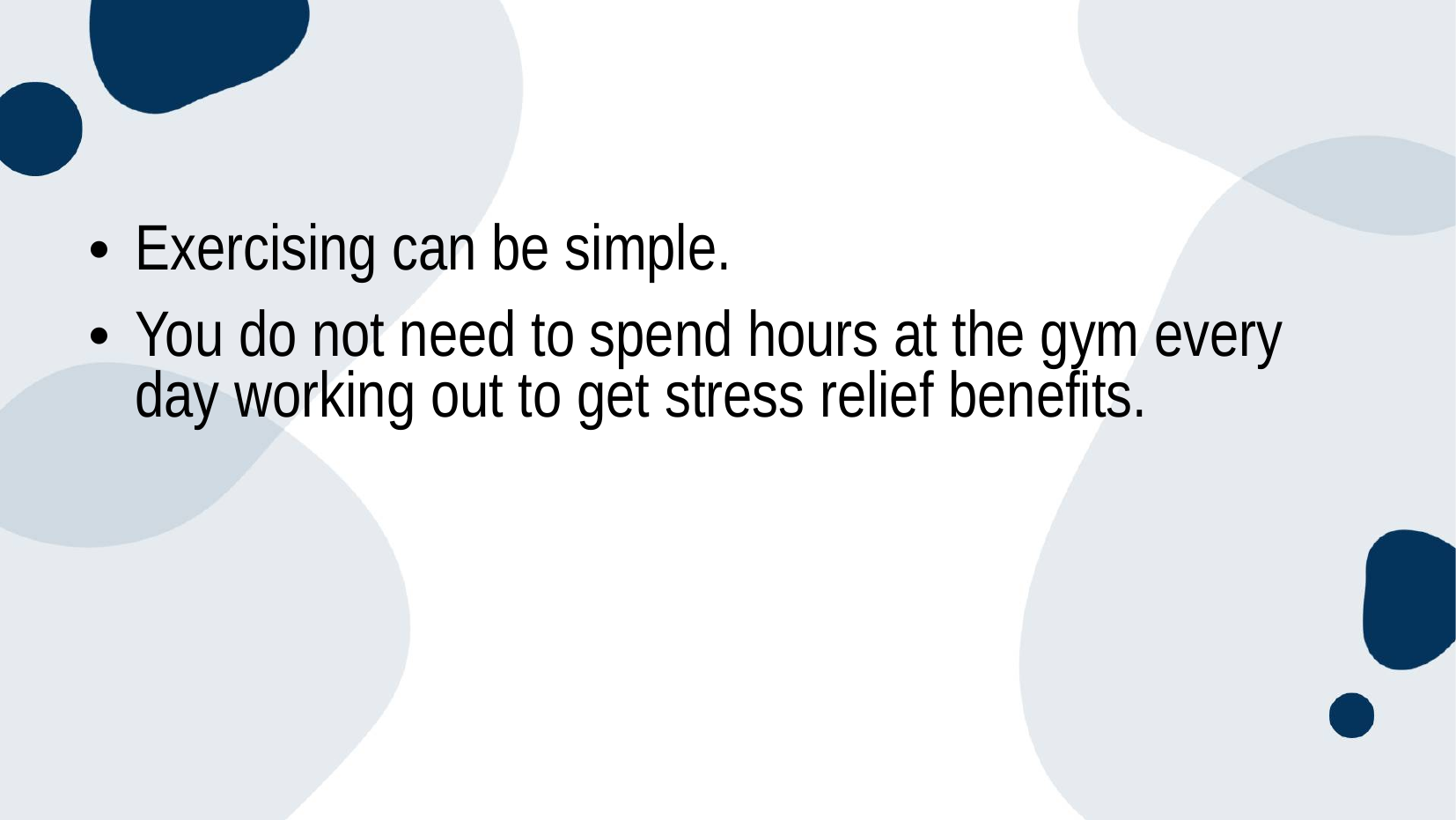

Exercising can be simple.
You do not need to spend hours at the gym every day working out to get stress relief benefits.